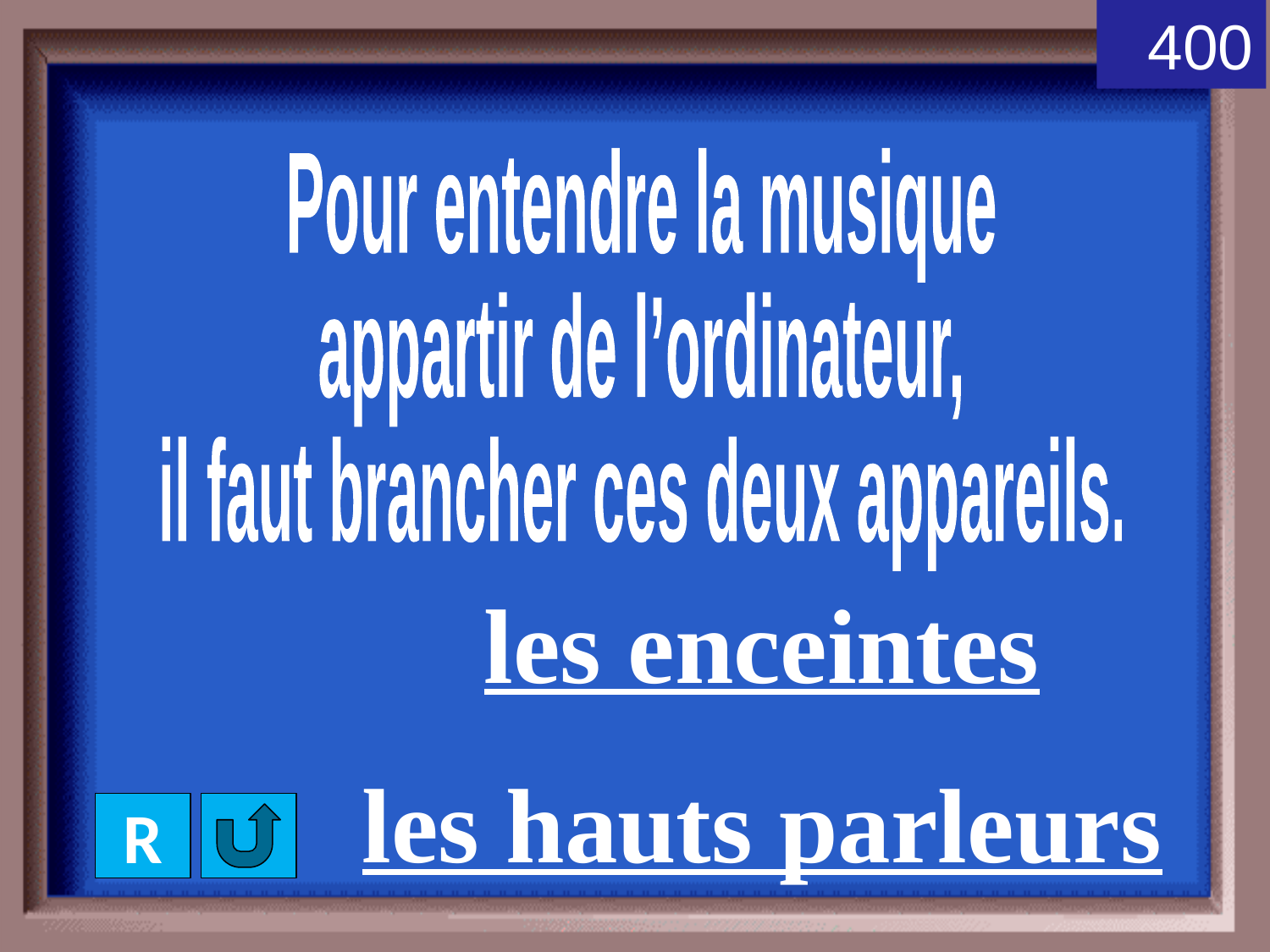

400
Pour entendre la musique
appartir de l’ordinateur,
il faut brancher ces deux appareils.
les enceintes
les hauts parleurs
R